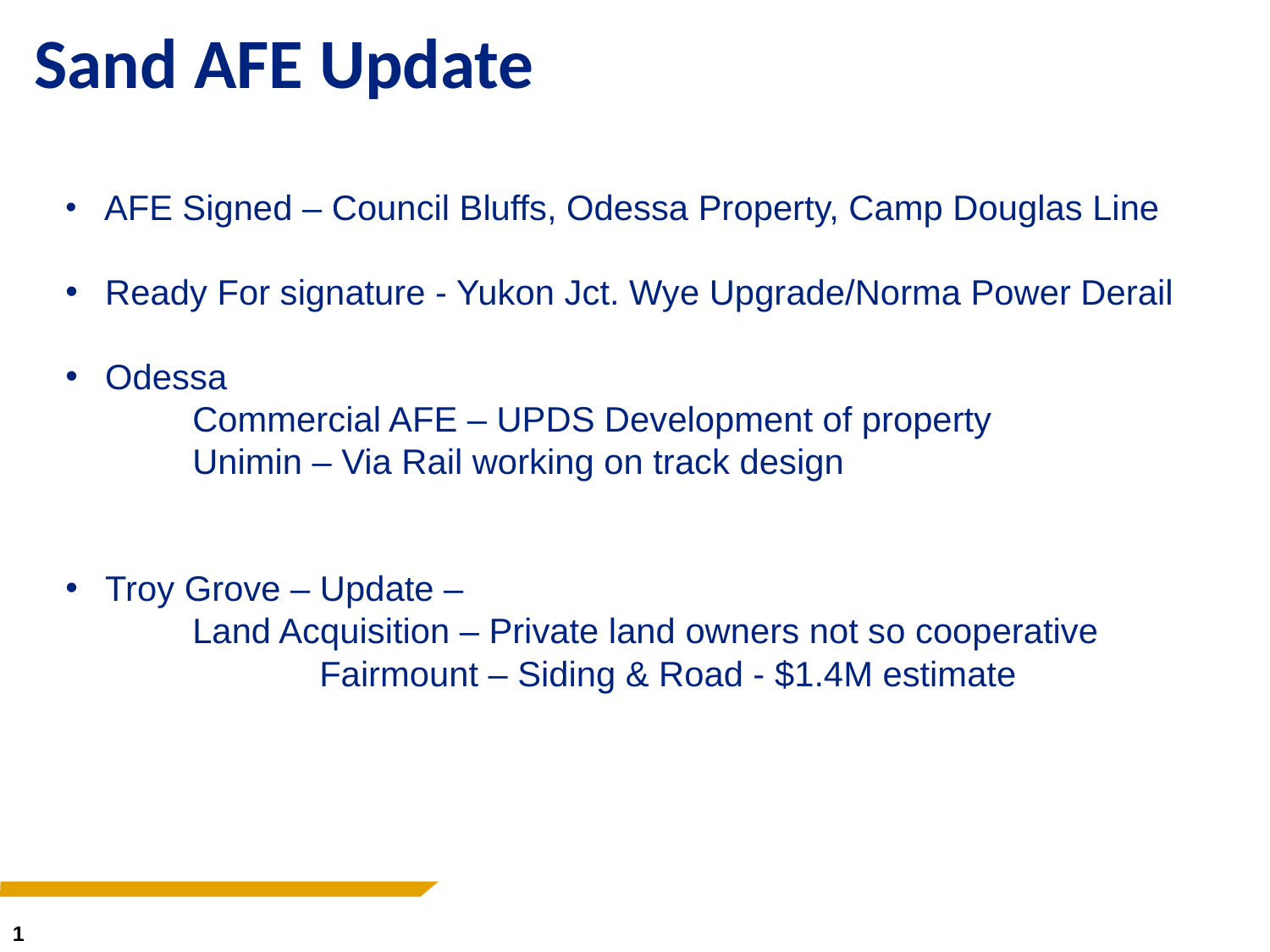

# Sand AFE Update
 AFE Signed – Council Bluffs, Odessa Property, Camp Douglas Line

 Ready For signature - Yukon Jct. Wye Upgrade/Norma Power Derail

 Odessa
	Commercial AFE – UPDS Development of property
	Unimin – Via Rail working on track design

 Troy Grove – Update –
Land Acquisition – Private land owners not so cooperative
	Fairmount – Siding & Road - $1.4M estimate